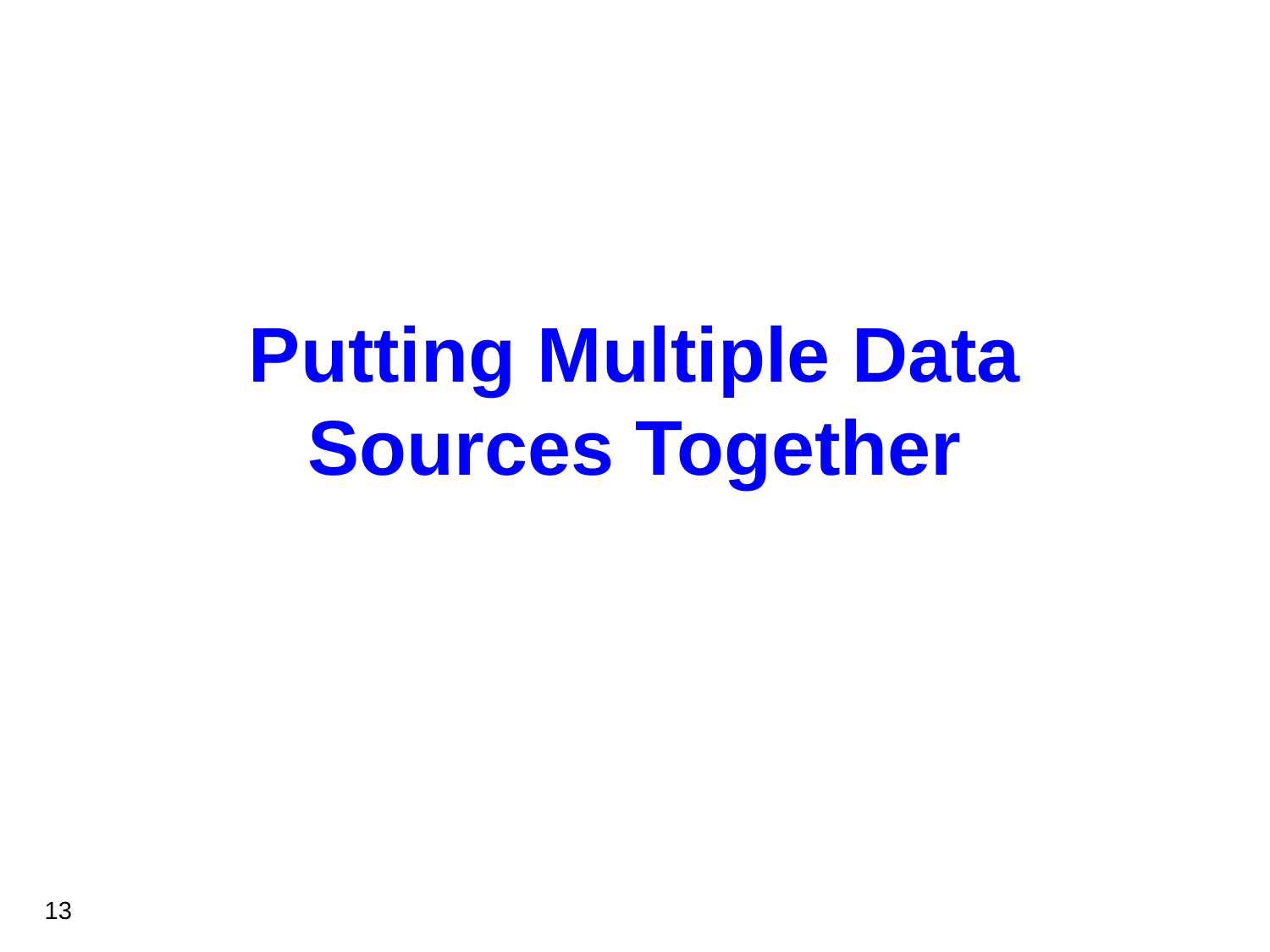

# Putting Multiple Data Sources Together
13